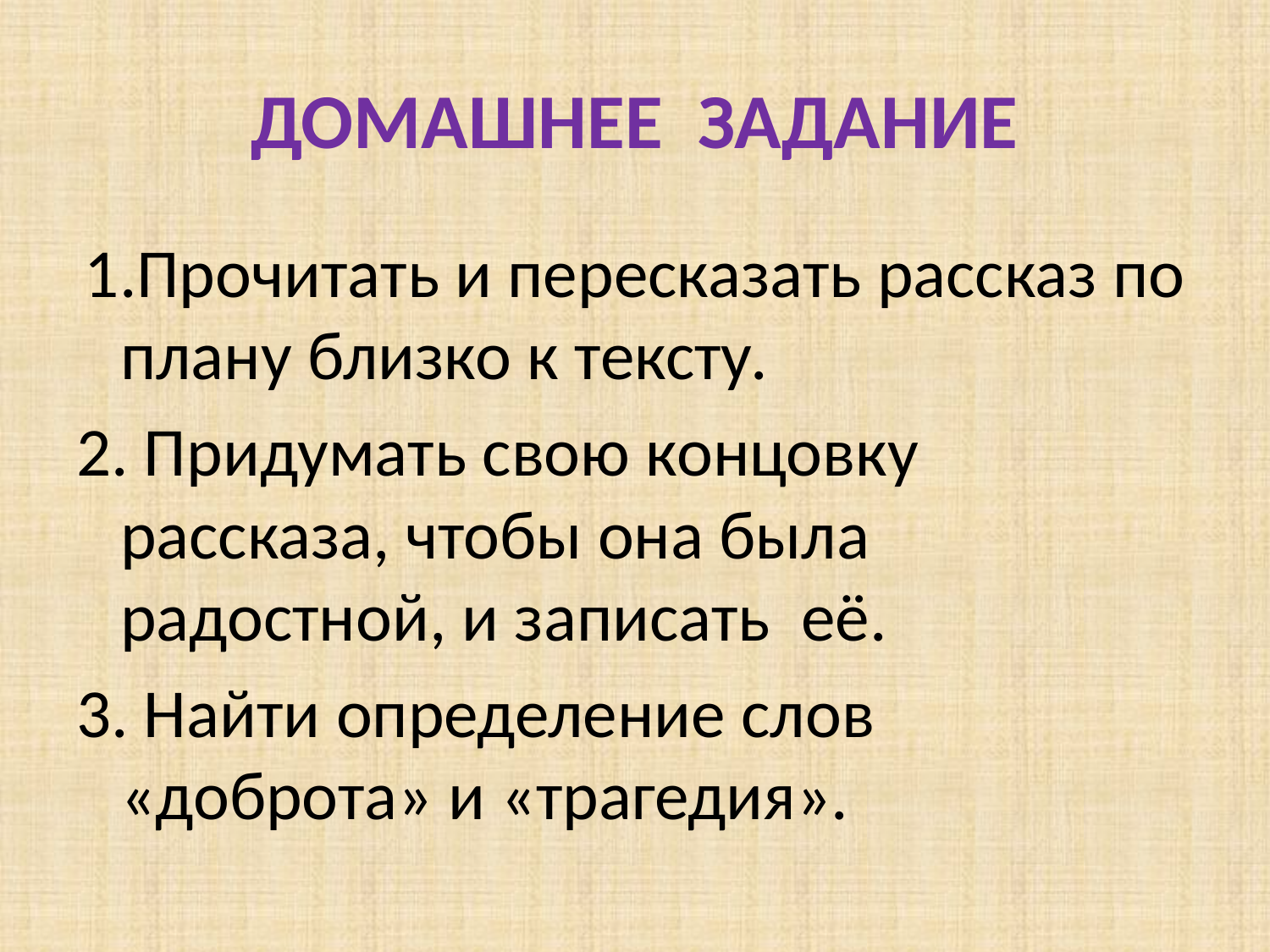

# ДОМАШНЕЕ  ЗАДАНИЕ
 1.Прочитать и пересказать рассказ по плану близко к тексту.
2. Придумать свою концовку рассказа, чтобы она была радостной, и записать  её.
3. Найти определение слов «доброта» и «трагедия».